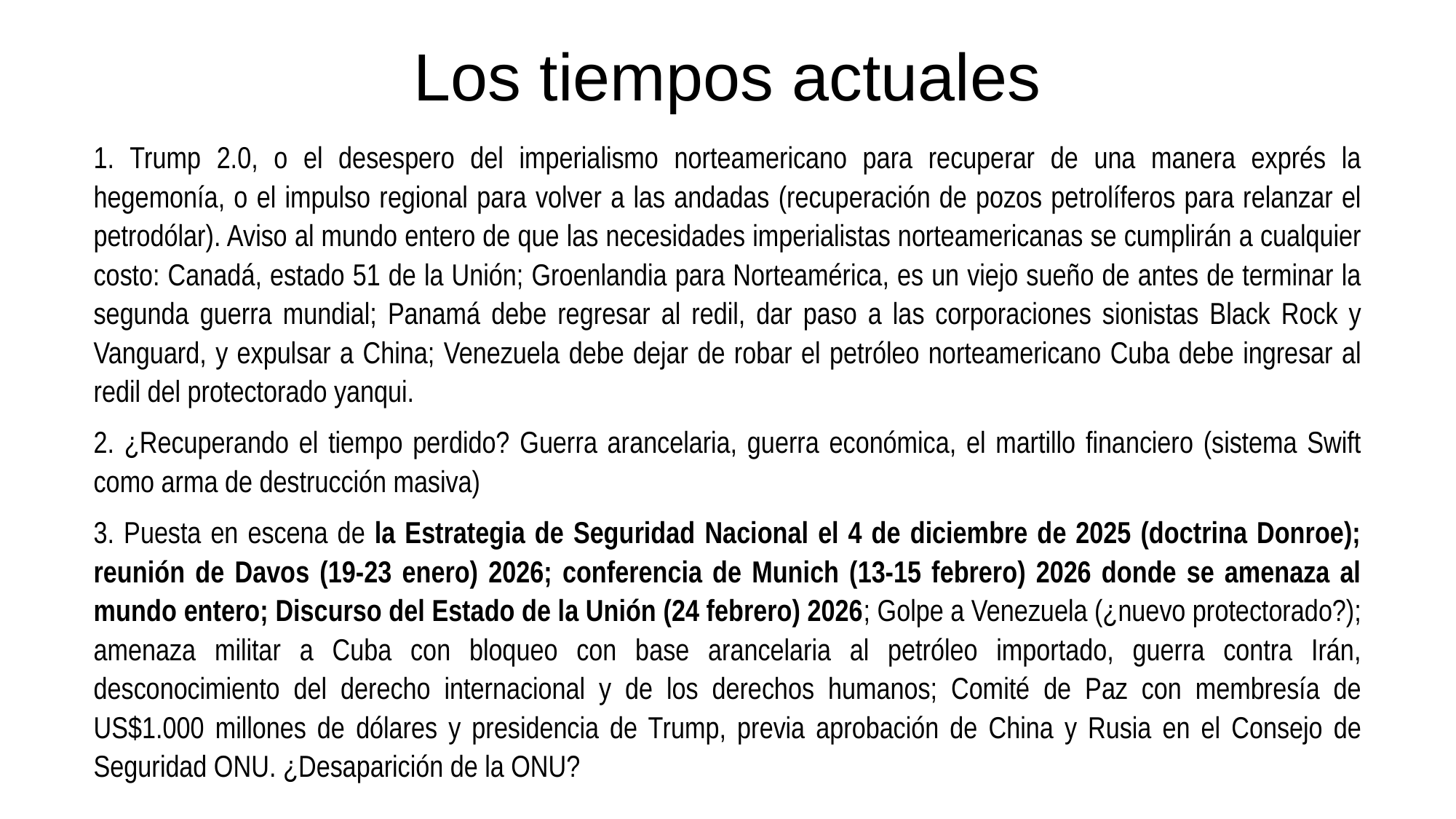

# Los tiempos actuales
1. Trump 2.0, o el desespero del imperialismo norteamericano para recuperar de una manera exprés la hegemonía, o el impulso regional para volver a las andadas (recuperación de pozos petrolíferos para relanzar el petrodólar). Aviso al mundo entero de que las necesidades imperialistas norteamericanas se cumplirán a cualquier costo: Canadá, estado 51 de la Unión; Groenlandia para Norteamérica, es un viejo sueño de antes de terminar la segunda guerra mundial; Panamá debe regresar al redil, dar paso a las corporaciones sionistas Black Rock y Vanguard, y expulsar a China; Venezuela debe dejar de robar el petróleo norteamericano Cuba debe ingresar al redil del protectorado yanqui.
2. ¿Recuperando el tiempo perdido? Guerra arancelaria, guerra económica, el martillo financiero (sistema Swift como arma de destrucción masiva)
3. Puesta en escena de la Estrategia de Seguridad Nacional el 4 de diciembre de 2025 (doctrina Donroe); reunión de Davos (19-23 enero) 2026; conferencia de Munich (13-15 febrero) 2026 donde se amenaza al mundo entero; Discurso del Estado de la Unión (24 febrero) 2026; Golpe a Venezuela (¿nuevo protectorado?); amenaza militar a Cuba con bloqueo con base arancelaria al petróleo importado, guerra contra Irán, desconocimiento del derecho internacional y de los derechos humanos; Comité de Paz con membresía de US$1.000 millones de dólares y presidencia de Trump, previa aprobación de China y Rusia en el Consejo de Seguridad ONU. ¿Desaparición de la ONU?